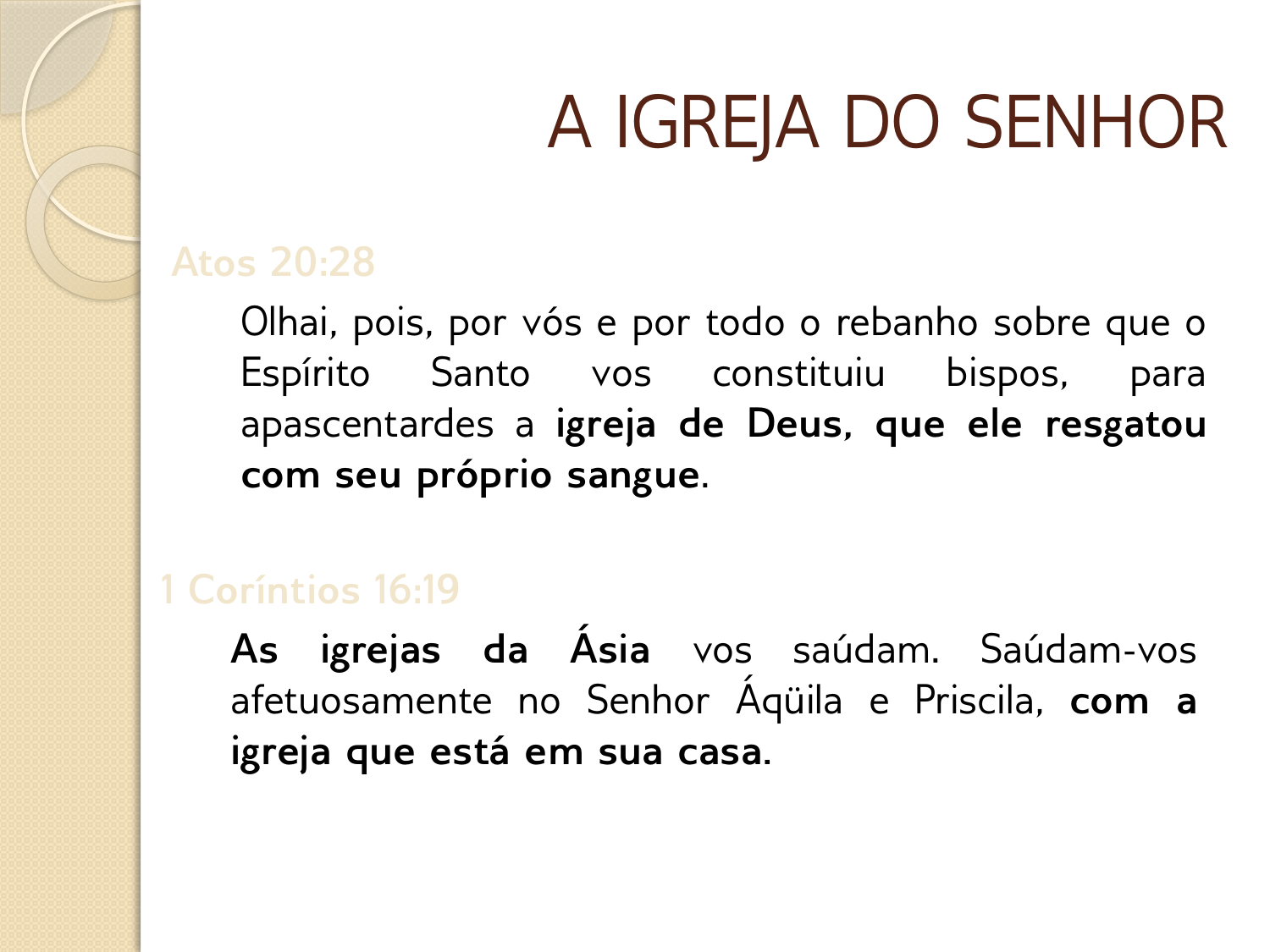

# A IGREJA DO SENHOR
Atos 20:28
Olhai, pois, por vós e por todo o rebanho sobre que o Espírito Santo vos constituiu bispos, para apascentardes a igreja de Deus, que ele resgatou com seu próprio sangue.
1 Coríntios 16:19
As igrejas da Ásia vos saúdam. Saúdam-vos afetuosamente no Senhor Áqüila e Priscila, com a igreja que está em sua casa.